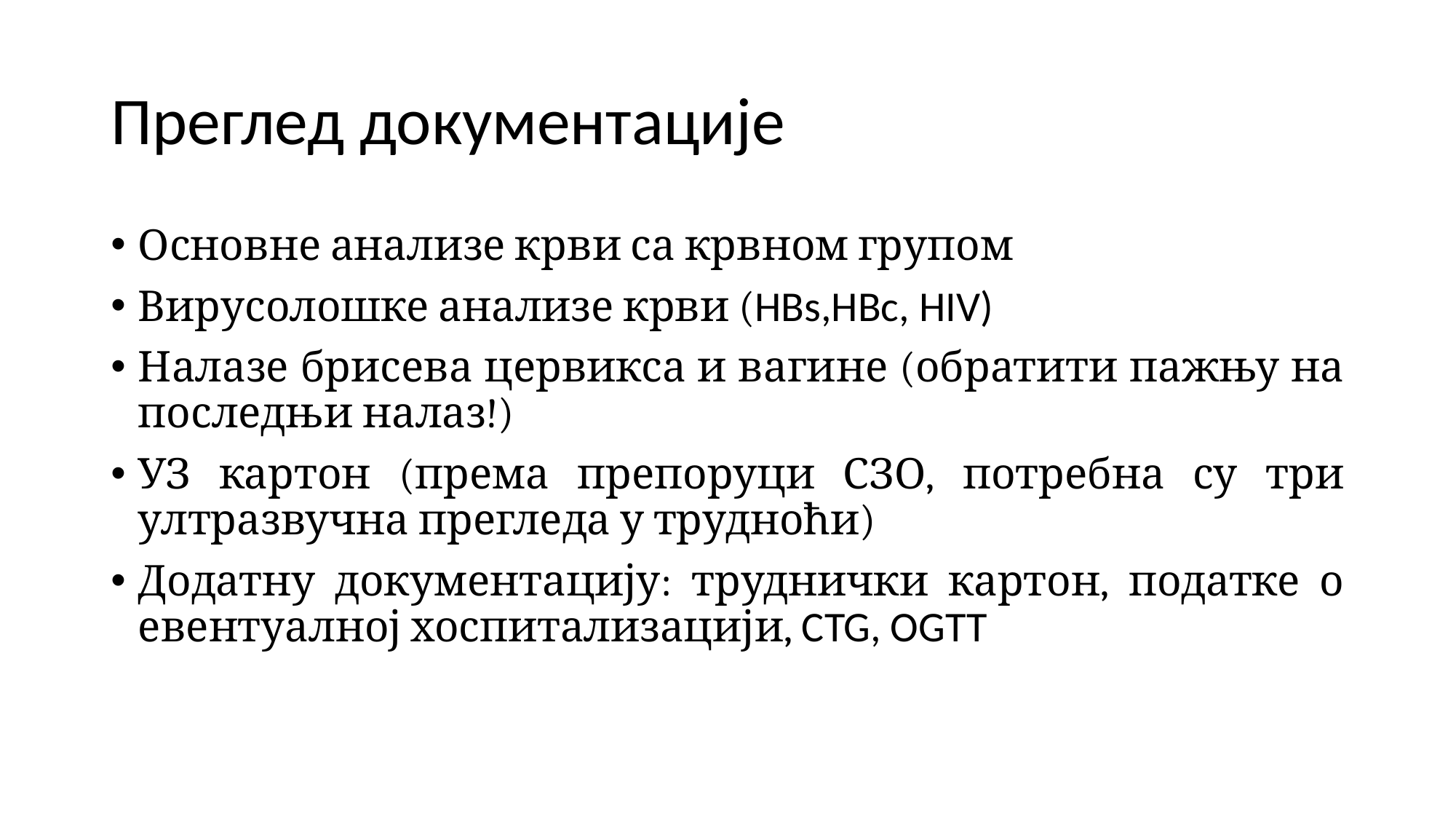

# Преглед документације
Основне анализе крви са крвном групом
Вирусолошке анализе крви (HBs,HBc, HIV)
Налазе брисева цервикса и вагине (обратити пажњу на последњи налаз!)
УЗ картон (према препоруци СЗО, потребна су три ултразвучна прегледа у трудноћи)
Додатну документацију: труднички картон, податке о евентуалној хоспитализацији, CTG, OGTT